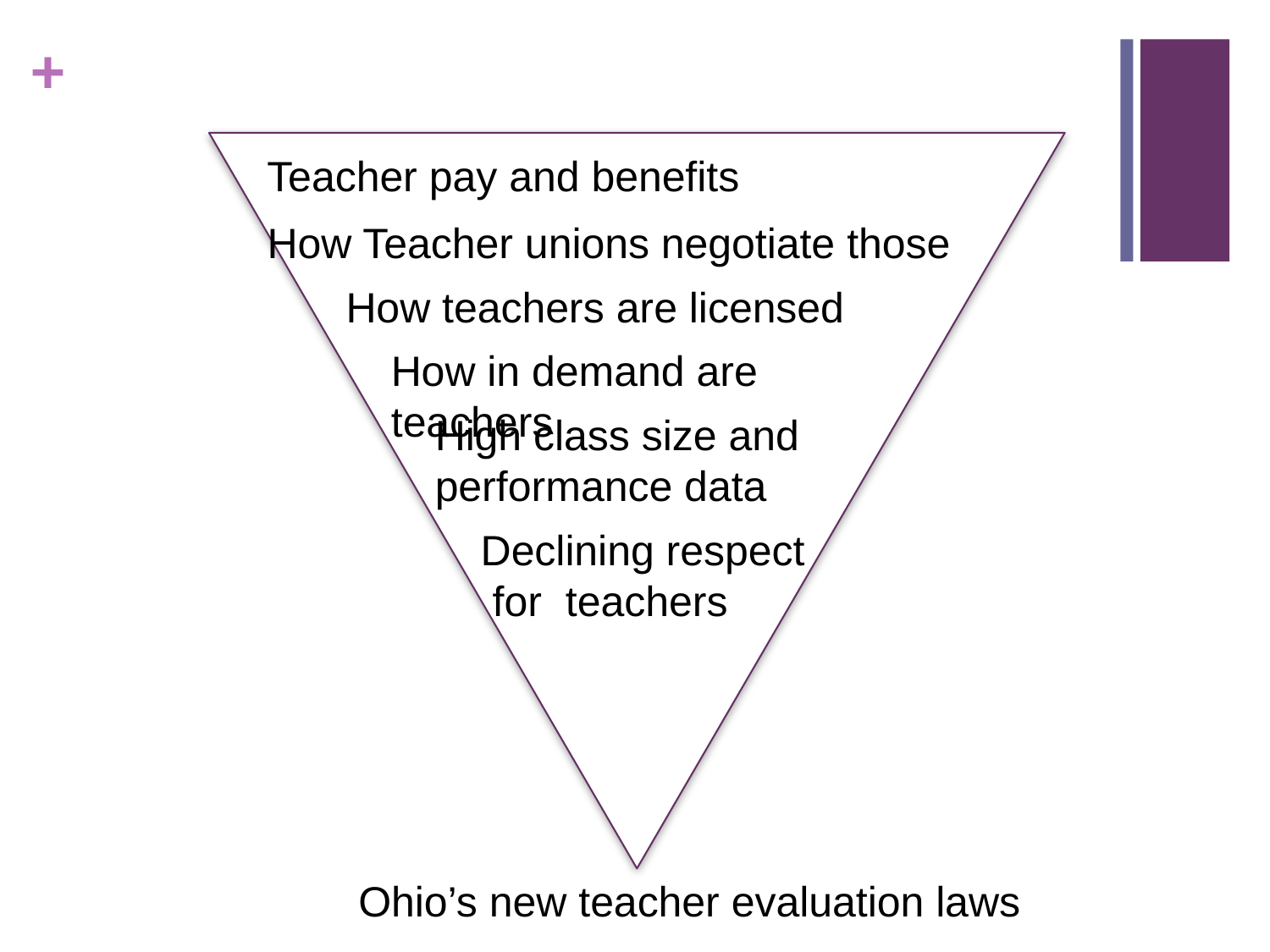

Teacher pay and benefits
How Teacher unions negotiate those
How teachers are licensed
How in demand are teachers
High class size and performance data
Declining respect  for  teachers
  Ohio’s new teacher evaluation laws